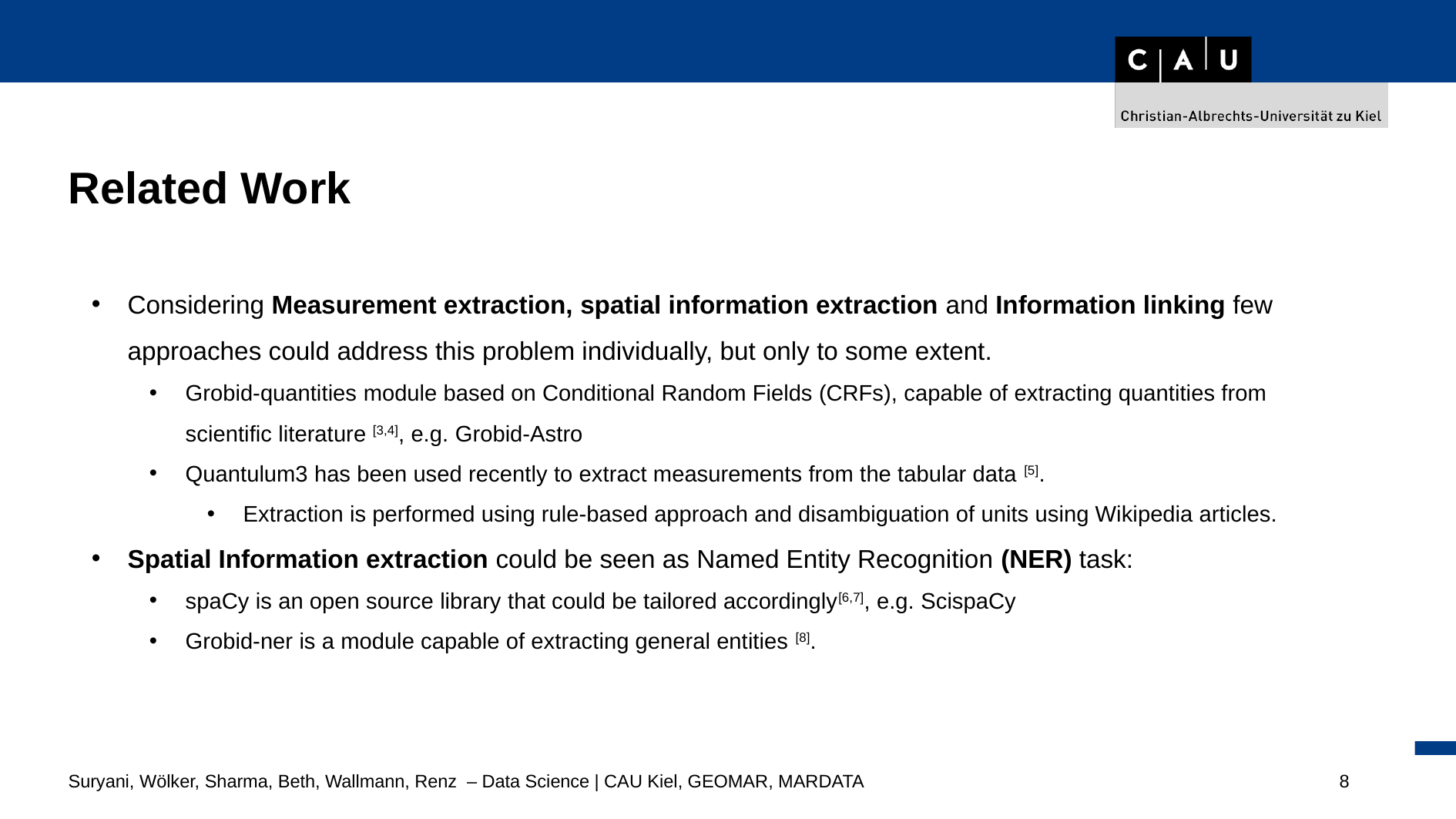

Related Work
Considering Measurement extraction, spatial information extraction and Information linking few approaches could address this problem individually, but only to some extent.
Grobid-quantities module based on Conditional Random Fields (CRFs), capable of extracting quantities from scientific literature [3,4], e.g. Grobid-Astro
Quantulum3 has been used recently to extract measurements from the tabular data [5].
Extraction is performed using rule-based approach and disambiguation of units using Wikipedia articles.
Spatial Information extraction could be seen as Named Entity Recognition (NER) task:
spaCy is an open source library that could be tailored accordingly[6,7], e.g. ScispaCy
Grobid-ner is a module capable of extracting general entities [8].

Suryani, Wölker, Sharma, Beth, Wallmann, Renz  – Data Science | CAU Kiel, GEOMAR, MARDATA					8